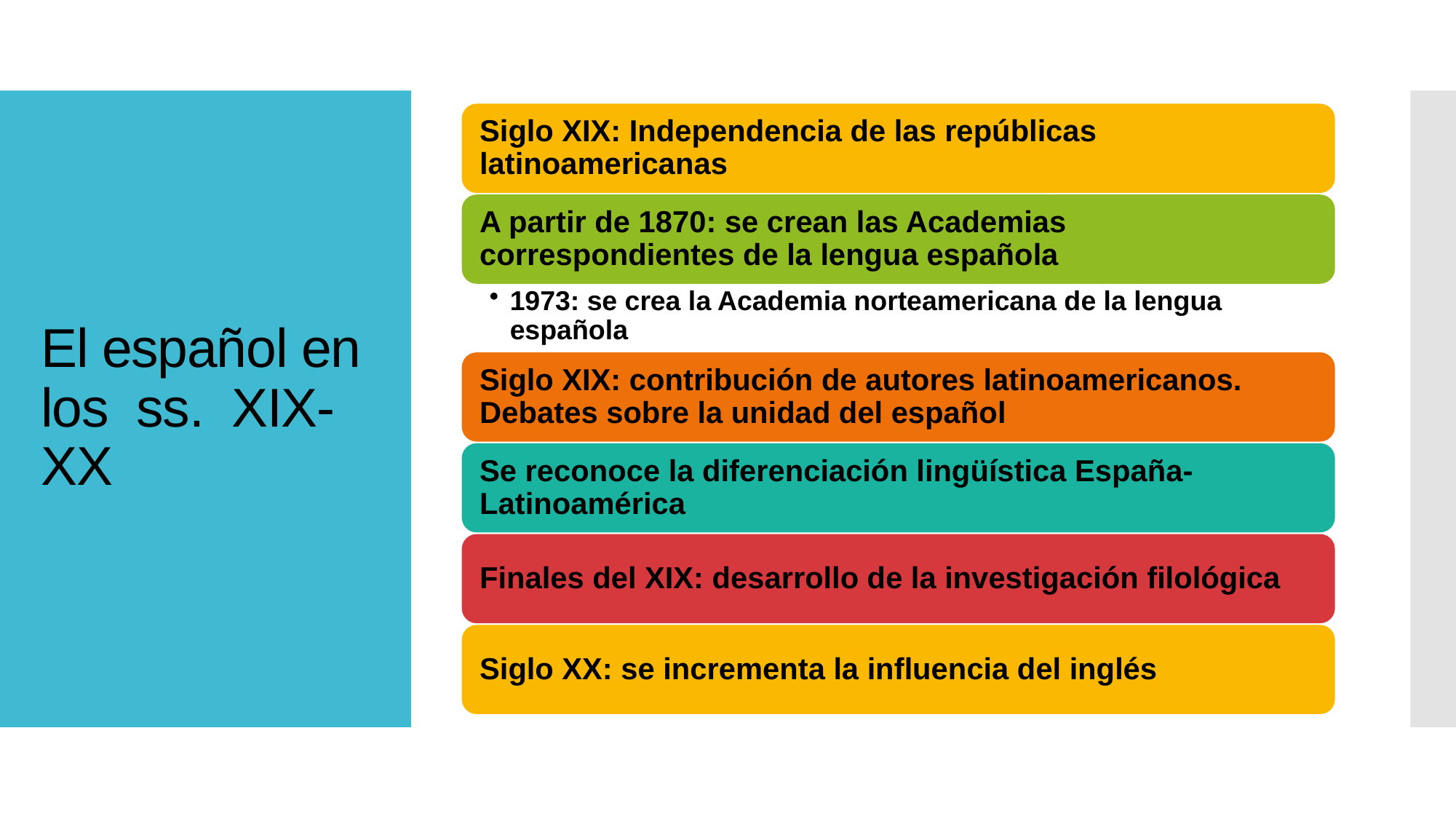

Siglo XIX: Independencia de las repúblicas latinoamericanas
A partir de 1870: se crean las Academias correspondientes de la lengua española
1973: se crea la Academia norteamericana de la lengua española
2013: se crea la Academia ecuatoguineana de la lengua española
Siglo XIX: contribución de autores latinoamericanos. Debates sobre la unidad del español
Se reconoce la diferenciación lingüística España-Latinoamérica
Finales del XIX: desarrollo de la investigación filológica
Siglo XX: se incrementa la influencia del inglés
# El español en los  ss.  XIX-XX